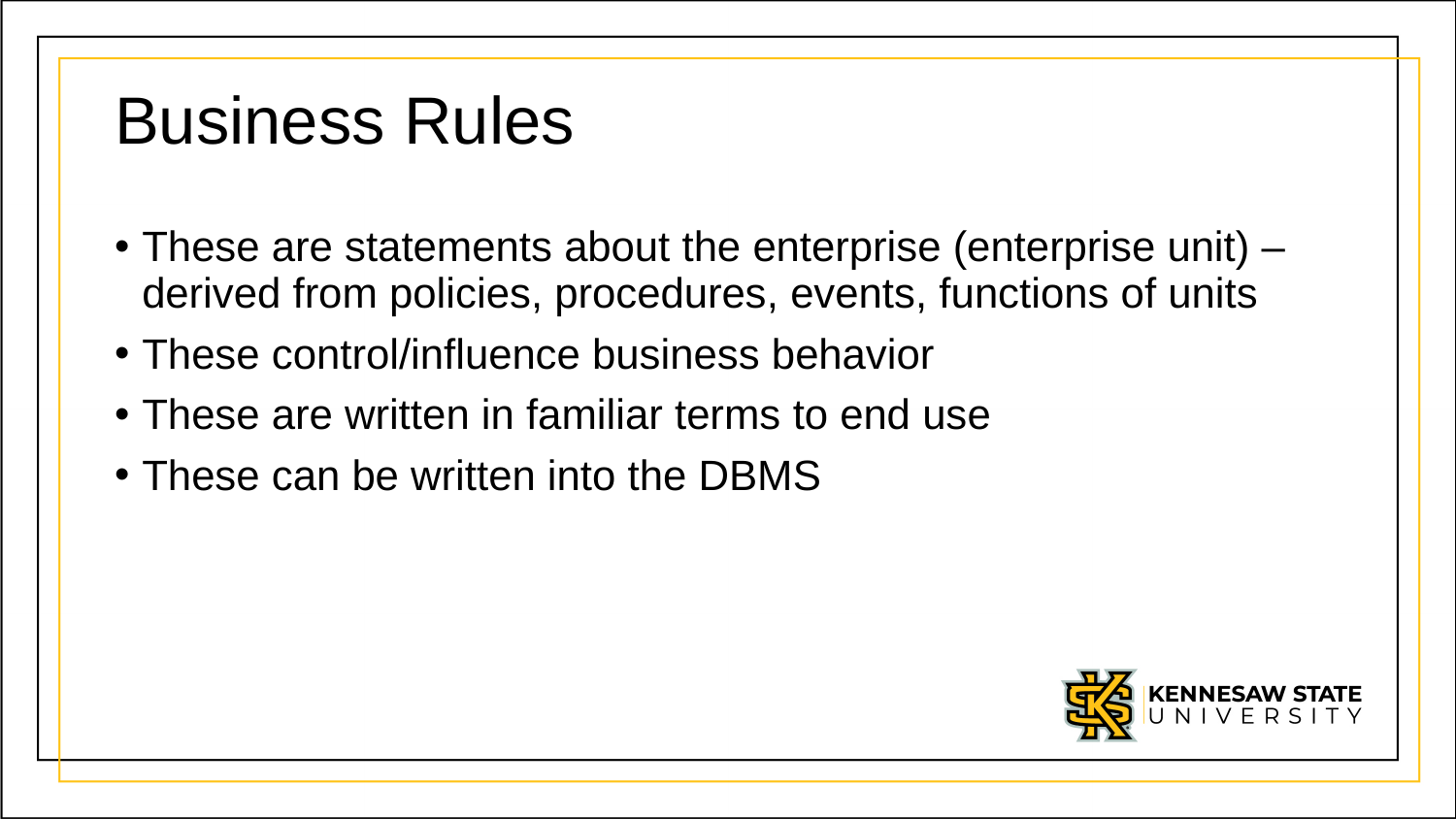

# Business Rules
These are statements about the enterprise (enterprise unit) – derived from policies, procedures, events, functions of units
These control/influence business behavior
These are written in familiar terms to end use
These can be written into the DBMS